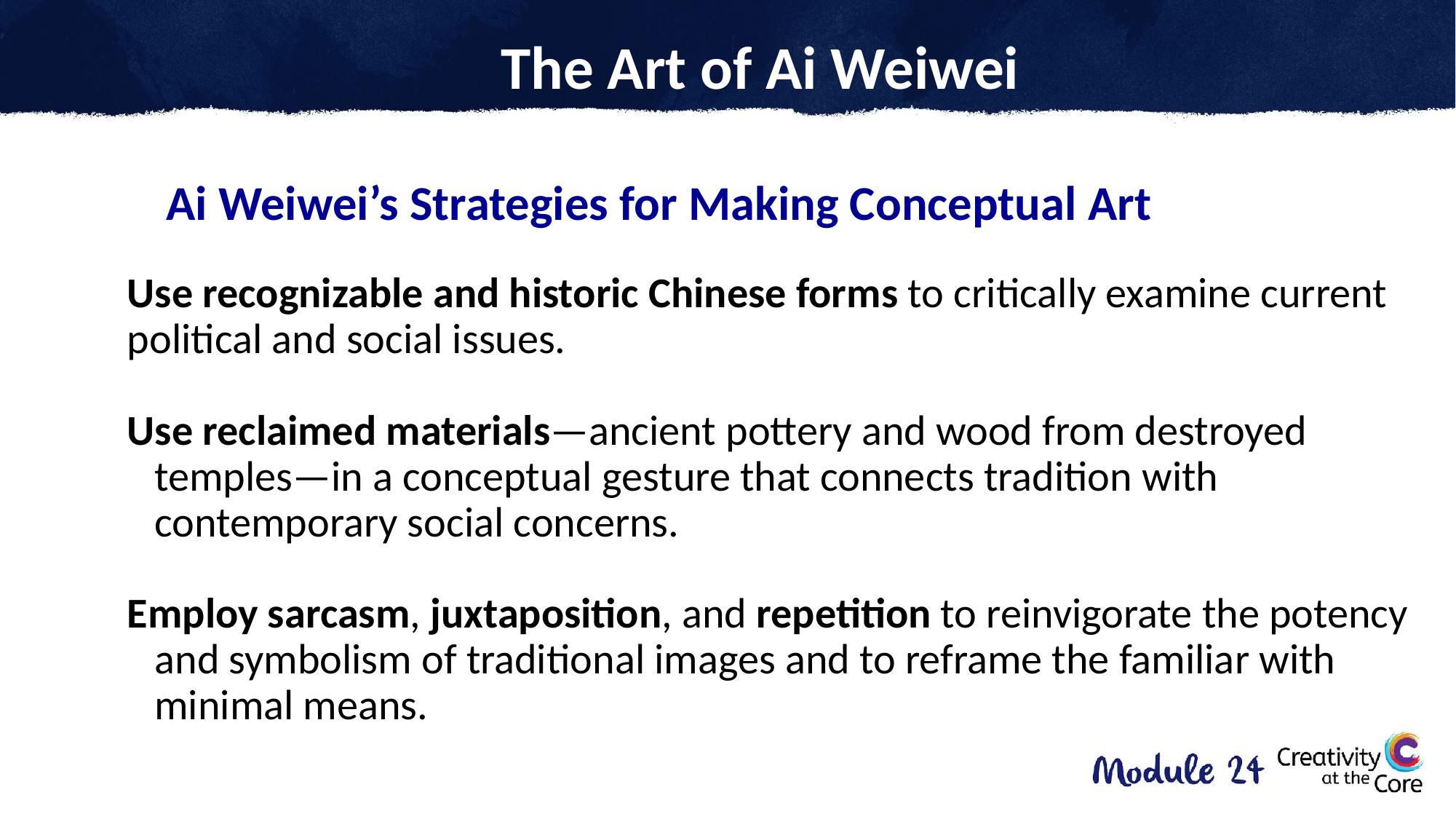

The Art of Ai Weiwei

Ai Weiwei’s Strategies for Making Conceptual Art
Use recognizable and historic Chinese forms to critically examine current political and social issues.

Use reclaimed materials—ancient pottery and wood from destroyed temples—in a conceptual gesture that connects tradition with contemporary social concerns.

Employ sarcasm, juxtaposition, and repetition to reinvigorate the potency and symbolism of traditional images and to reframe the familiar with minimal means.